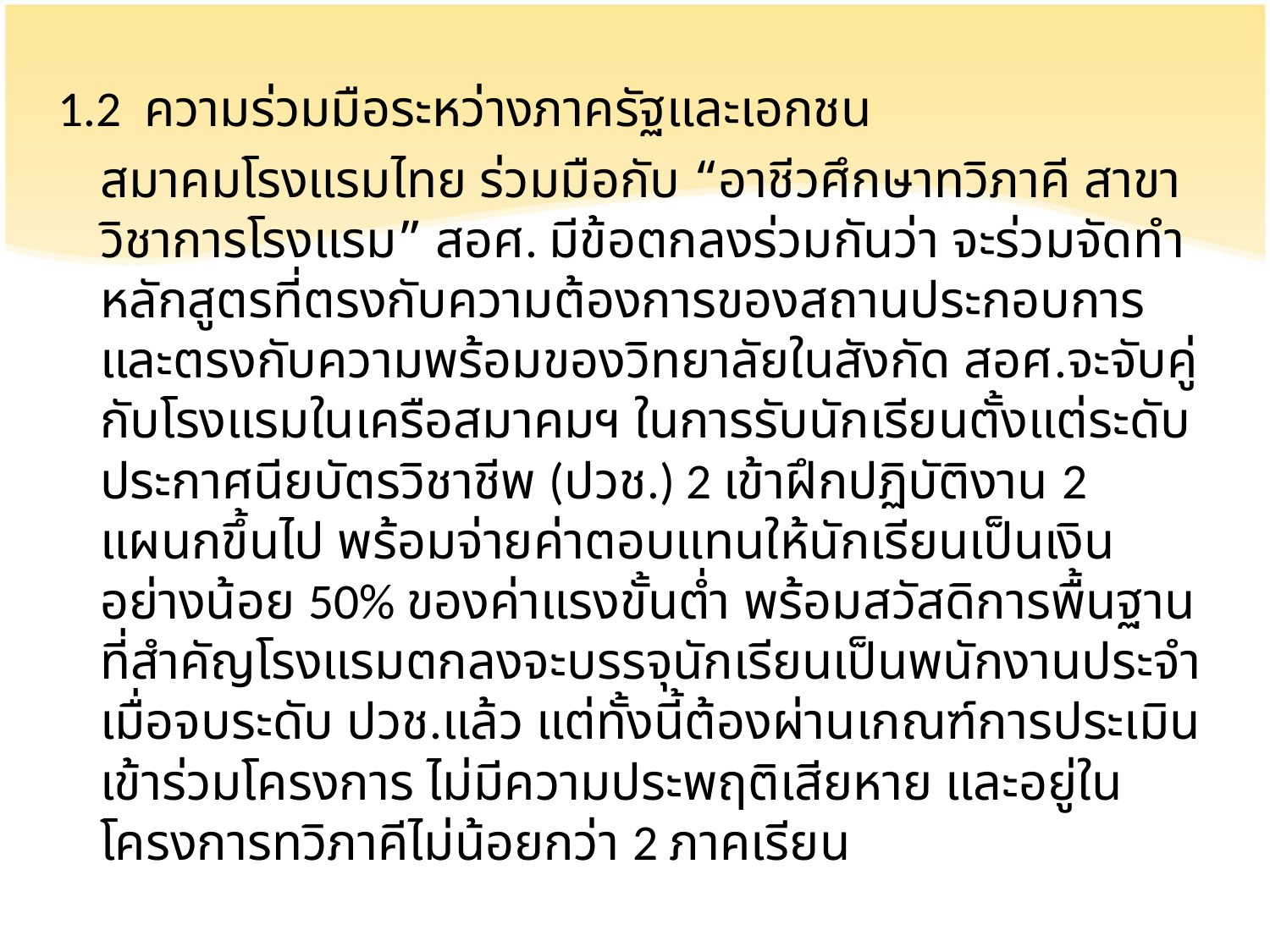

1.2  ความร่วมมือระหว่างภาครัฐและเอกชน
		สมาคมโรงแรมไทย ร่วมมือกับ “อาชีวศึกษาทวิภาคี สาขาวิชาการโรงแรม” สอศ. มีข้อตกลงร่วมกันว่า จะร่วมจัดทำหลักสูตรที่ตรงกับความต้องการของสถานประกอบการและตรงกับความพร้อมของวิทยาลัยในสังกัด สอศ.จะจับคู่กับโรงแรมในเครือสมาคมฯ ในการรับนักเรียนตั้งแต่ระดับประกาศนียบัตรวิชาชีพ (ปวช.) 2 เข้าฝึกปฏิบัติงาน 2 แผนกขึ้นไป พร้อมจ่ายค่าตอบแทนให้นักเรียนเป็นเงินอย่างน้อย 50% ของค่าแรงขั้นต่ำ พร้อมสวัสดิการพื้นฐาน ที่สำคัญโรงแรมตกลงจะบรรจุนักเรียนเป็นพนักงานประจำเมื่อจบระดับ ปวช.แล้ว แต่ทั้งนี้ต้องผ่านเกณฑ์การประเมินเข้าร่วมโครงการ ไม่มีความประพฤติเสียหาย และอยู่ในโครงการทวิภาคีไม่น้อยกว่า 2 ภาคเรียน